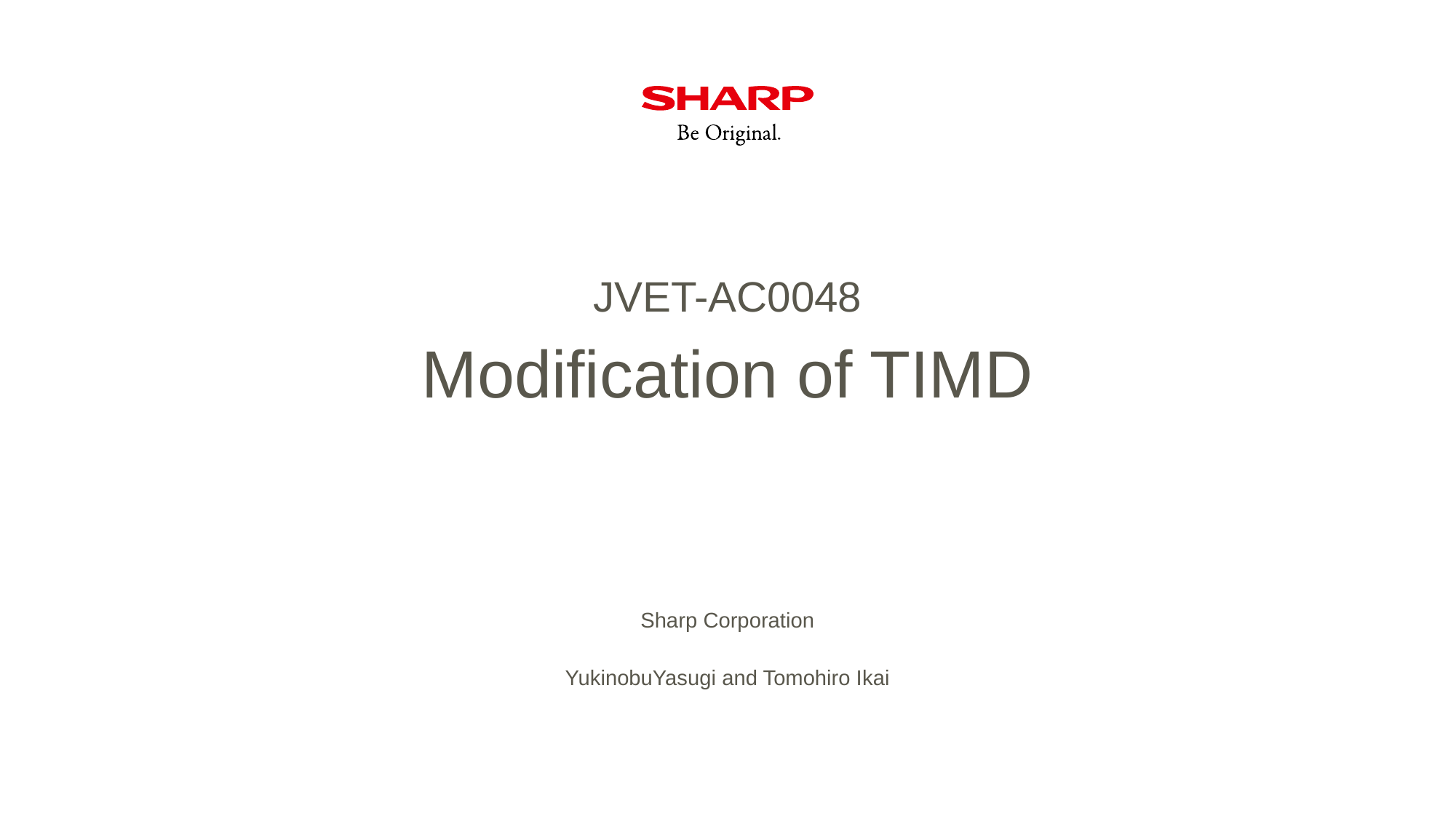

JVET-AC0048
# Modification of TIMD
Sharp Corporation
YukinobuYasugi and Tomohiro Ikai